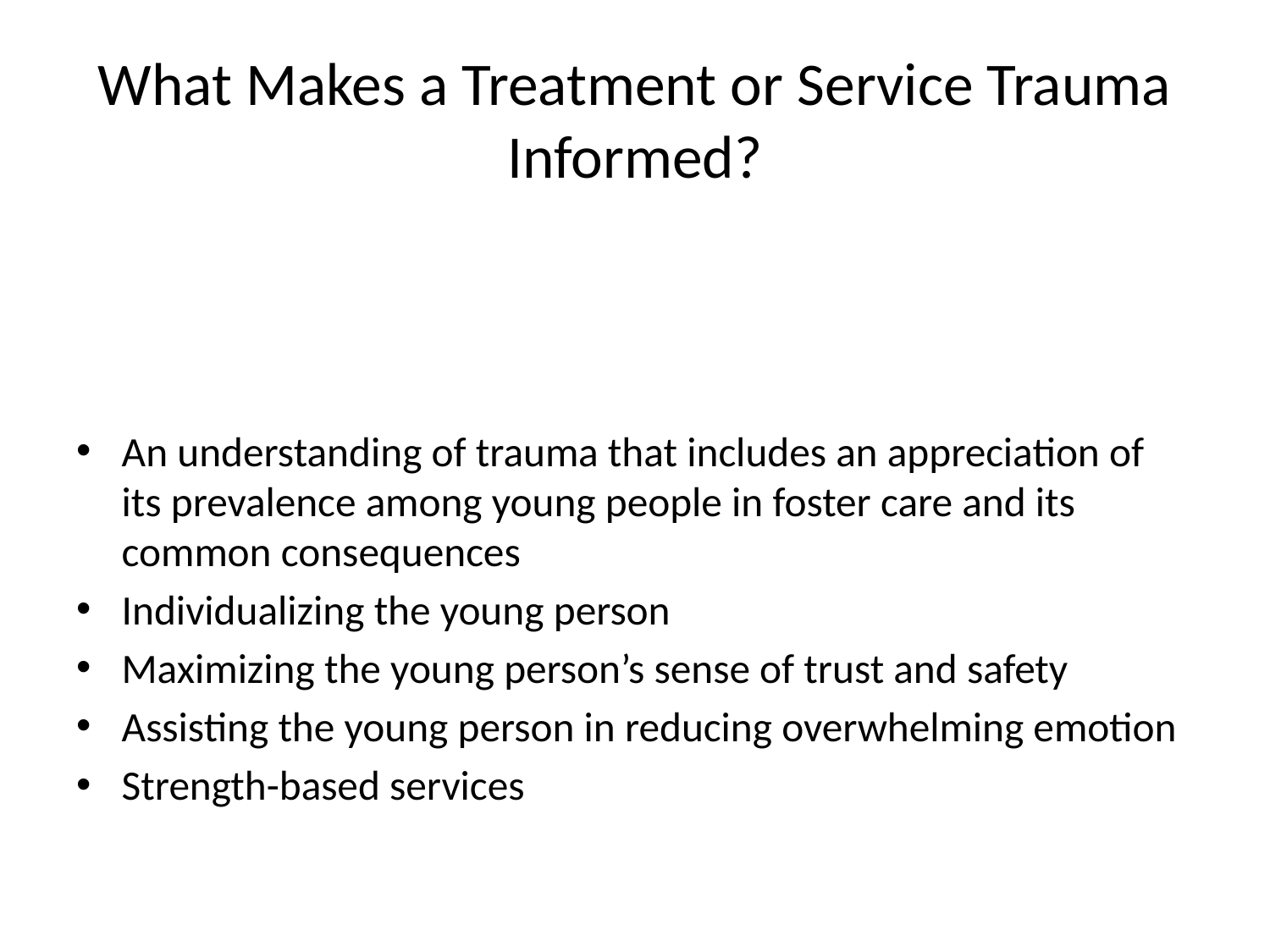

# What Makes a Treatment or Service Trauma Informed?

An understanding of trauma that includes an appreciation of its prevalence among young people in foster care and its common consequences
Individualizing the young person
Maximizing the young person’s sense of trust and safety
Assisting the young person in reducing overwhelming emotion
Strength-based services